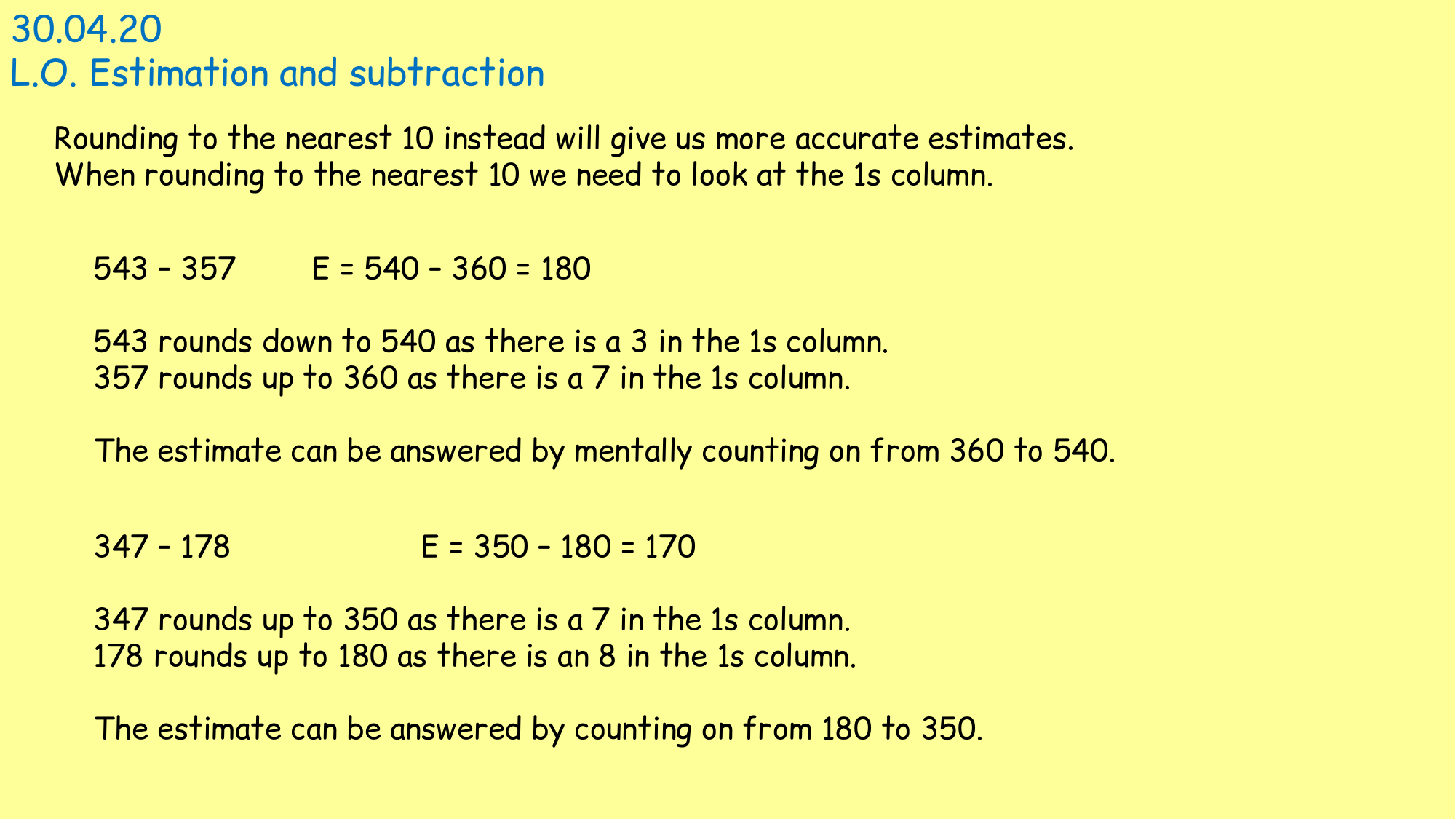

30.04.20
L.O. Estimation and subtraction
Rounding to the nearest 10 instead will give us more accurate estimates.
When rounding to the nearest 10 we need to look at the 1s column.
543 – 357	E = 540 – 360 = 180

543 rounds down to 540 as there is a 3 in the 1s column.
357 rounds up to 360 as there is a 7 in the 1s column.

The estimate can be answered by mentally counting on from 360 to 540.
347 – 178		E = 350 – 180 = 170

347 rounds up to 350 as there is a 7 in the 1s column.
178 rounds up to 180 as there is an 8 in the 1s column.

The estimate can be answered by counting on from 180 to 350.